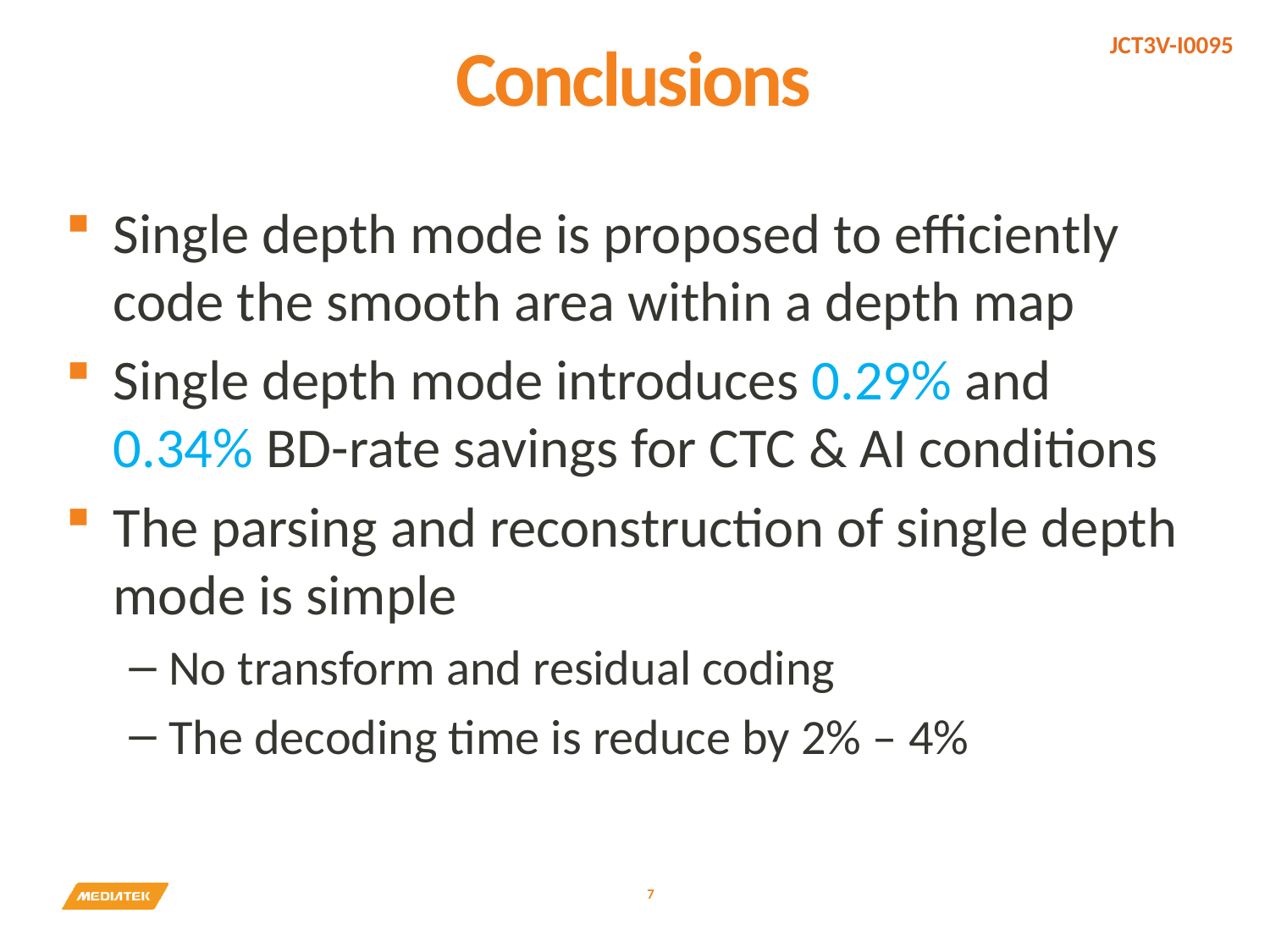

# Conclusions
Single depth mode is proposed to efficiently code the smooth area within a depth map
Single depth mode introduces 0.29% and 0.34% BD-rate savings for CTC & AI conditions
The parsing and reconstruction of single depth mode is simple
No transform and residual coding
The decoding time is reduce by 2% – 4%
7